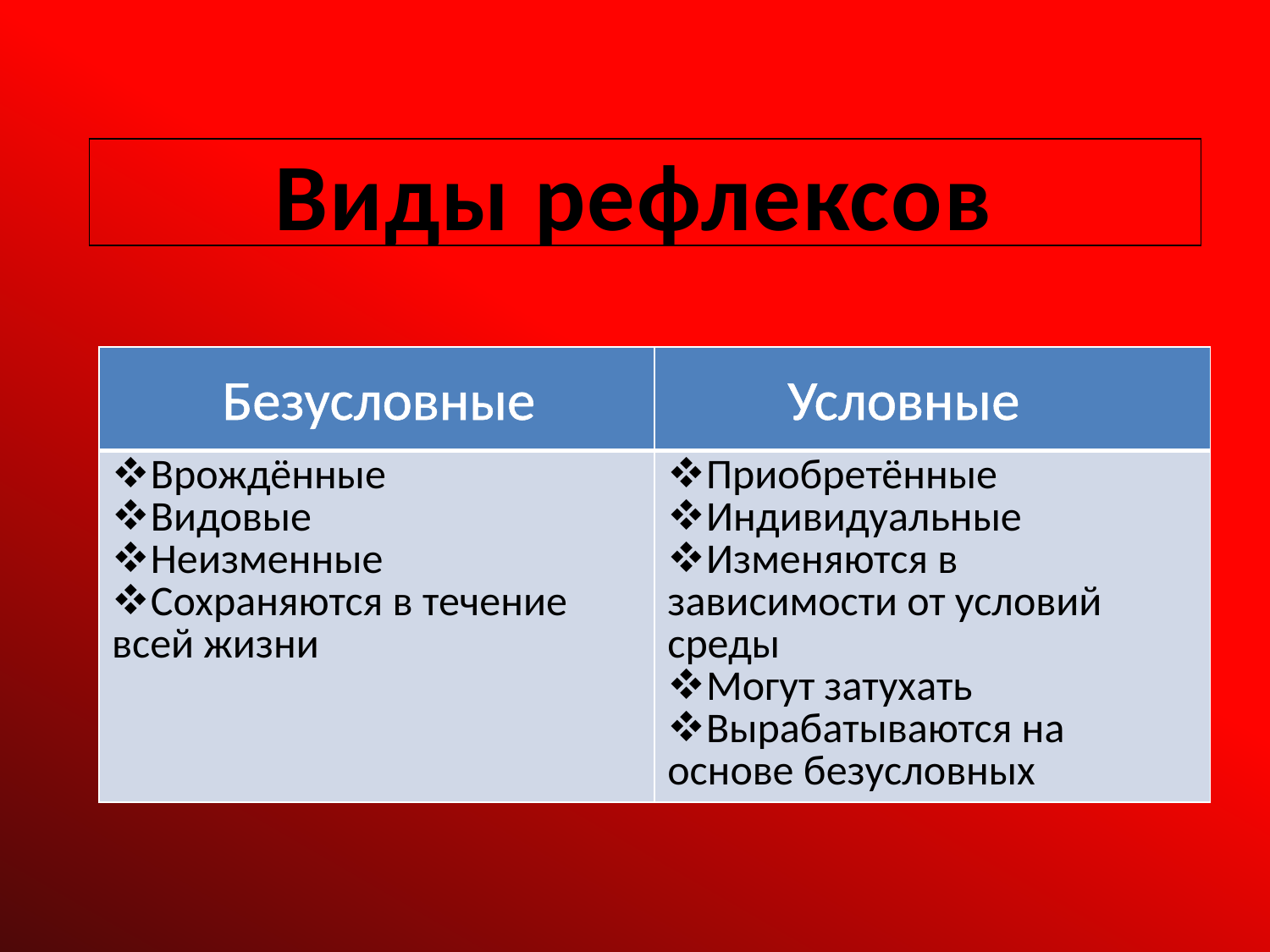

Виды рефлексов
|  |
| --- |
|  |  |
| --- | --- |
| Врождённые Видовые Неизменные Сохраняются в течение всей жизни | Приобретённые Индивидуальные Изменяются в зависимости от условий среды Могут затухать Вырабатываются на основе безусловных |
Безусловные
Условные